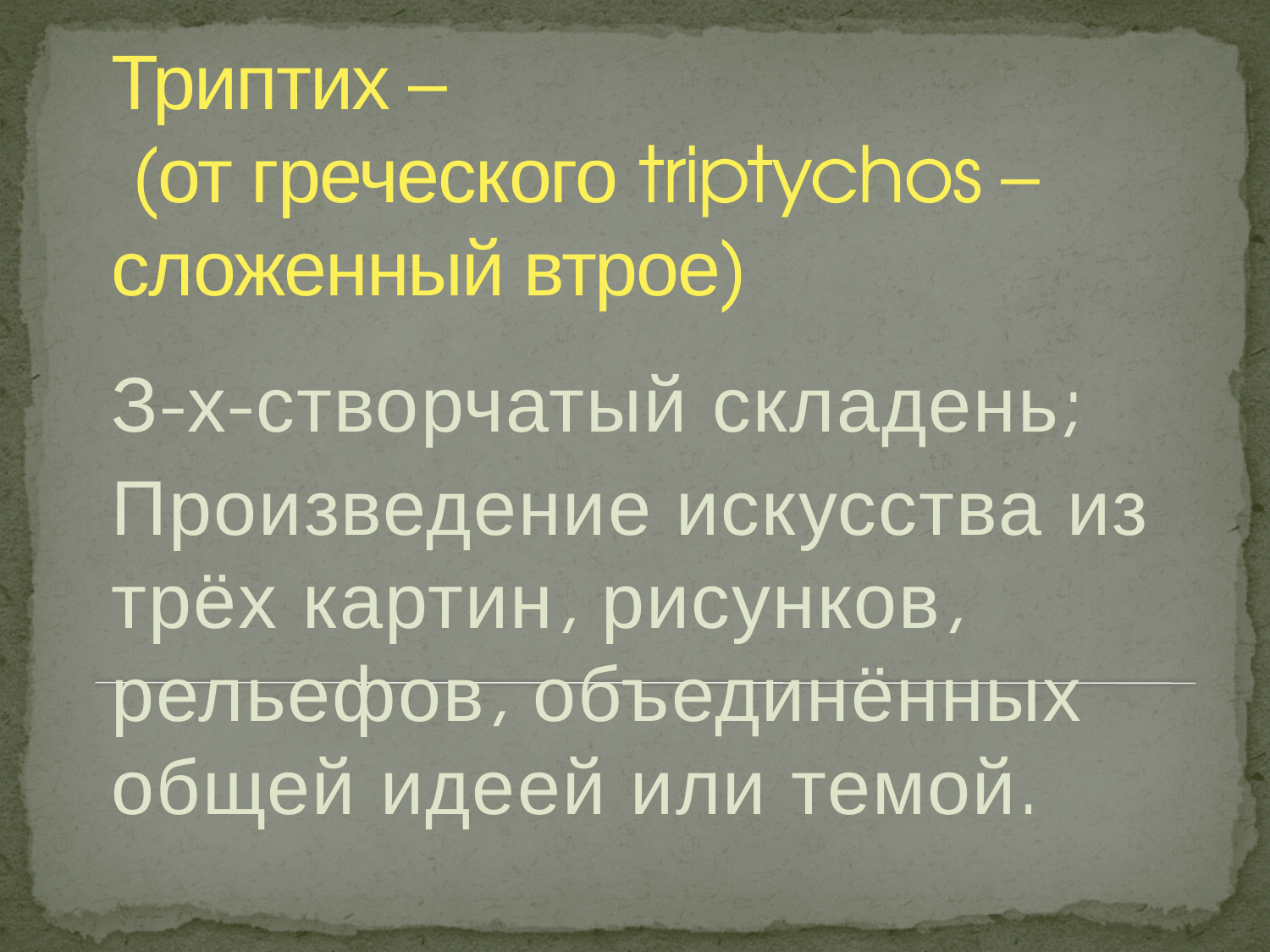

# Триптих – (от греческого triptychos – сложенный втрое)
З-х-створчатый складень;
Произведение искусства из трёх картин, рисунков, рельефов, объединённых общей идеей или темой.